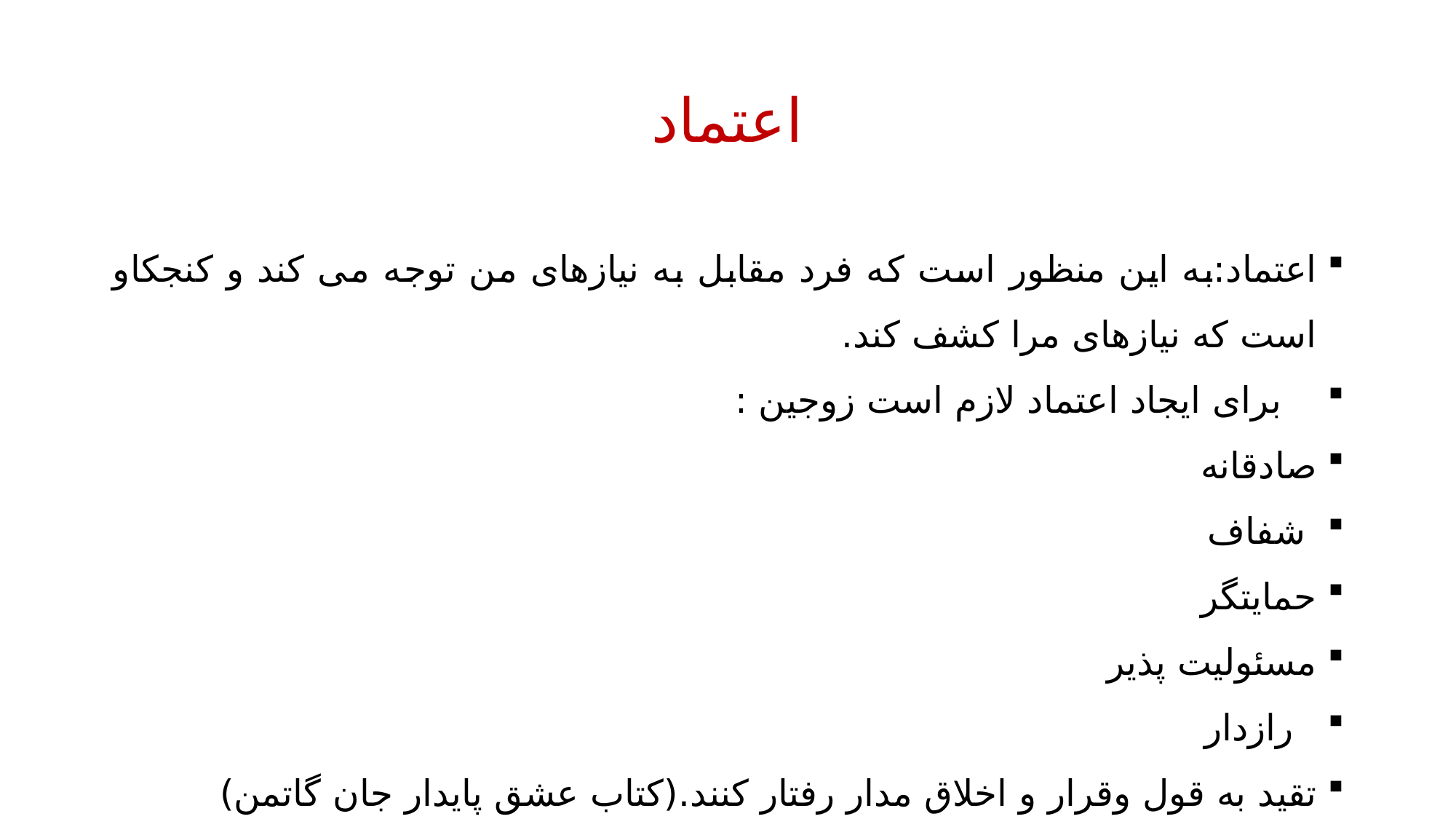

# اعتماد
اعتماد:به این منظور است که فرد مقابل به نیازهای من توجه می کند و کنجکاو است که نیازهای مرا کشف کند.
   برای ایجاد اعتماد لازم است زوجین :
صادقانه
 شفاف
حمایتگر
مسئولیت پذیر
  رازدار
تقید به قول وقرار و اخلاق مدار رفتار کنند.(کتاب عشق پایدار جان گاتمن)